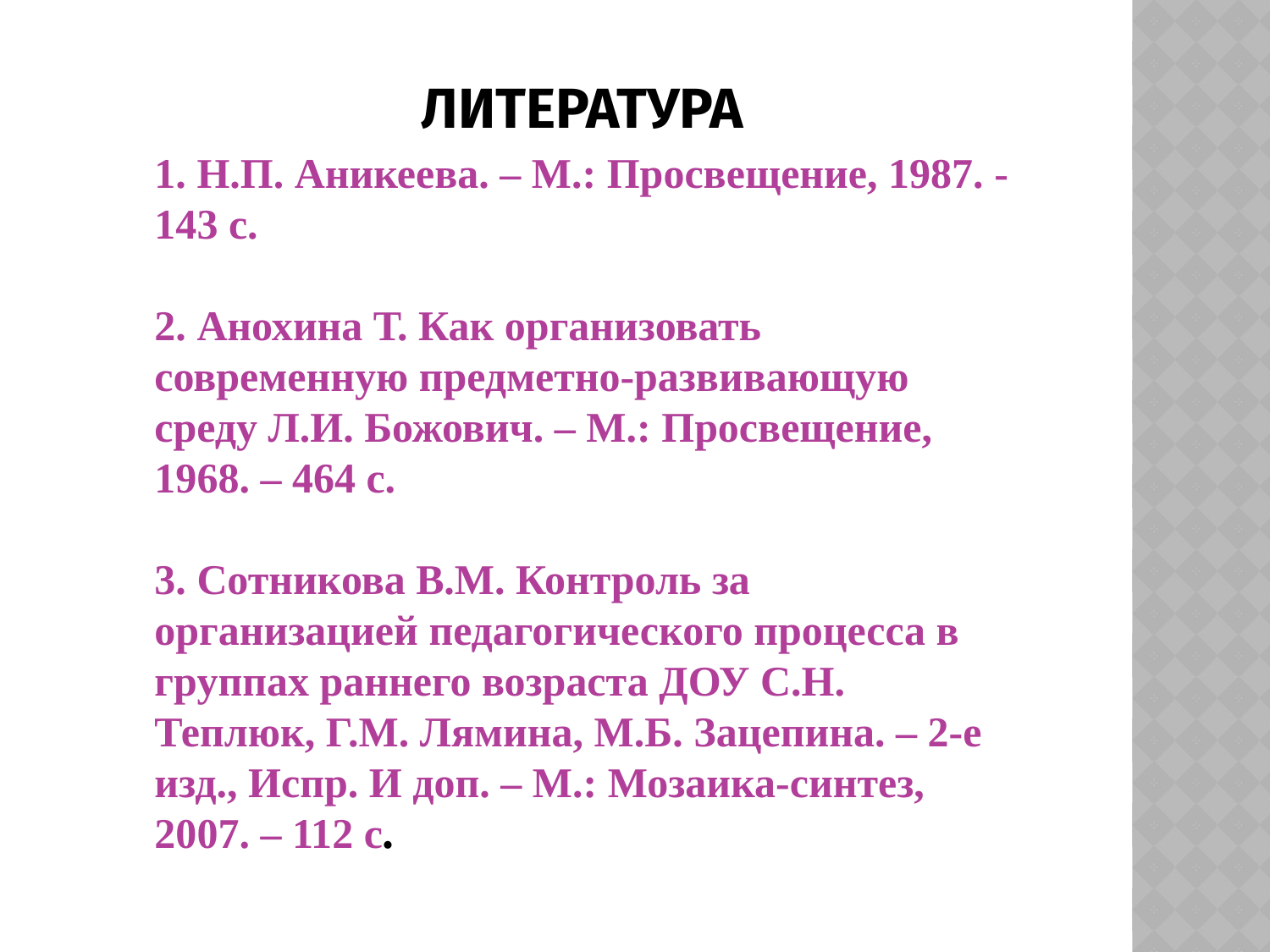

ЛИТЕРАТУРА
# 1. Н.П. Аникеева. – М.: Просвещение, 1987. -143 с. 2. Анохина Т. Как организовать современную предметно-развивающую среду Л.И. Божович. – М.: Просвещение, 1968. – 464 с. 3. Сотникова В.М. Контроль за организацией педагогического процесса в группах раннего возраста ДОУ С.Н. Теплюк, Г.М. Лямина, М.Б. Зацепина. – 2-е изд., Испр. И доп. – М.: Мозаика-синтез, 2007. – 112 с.